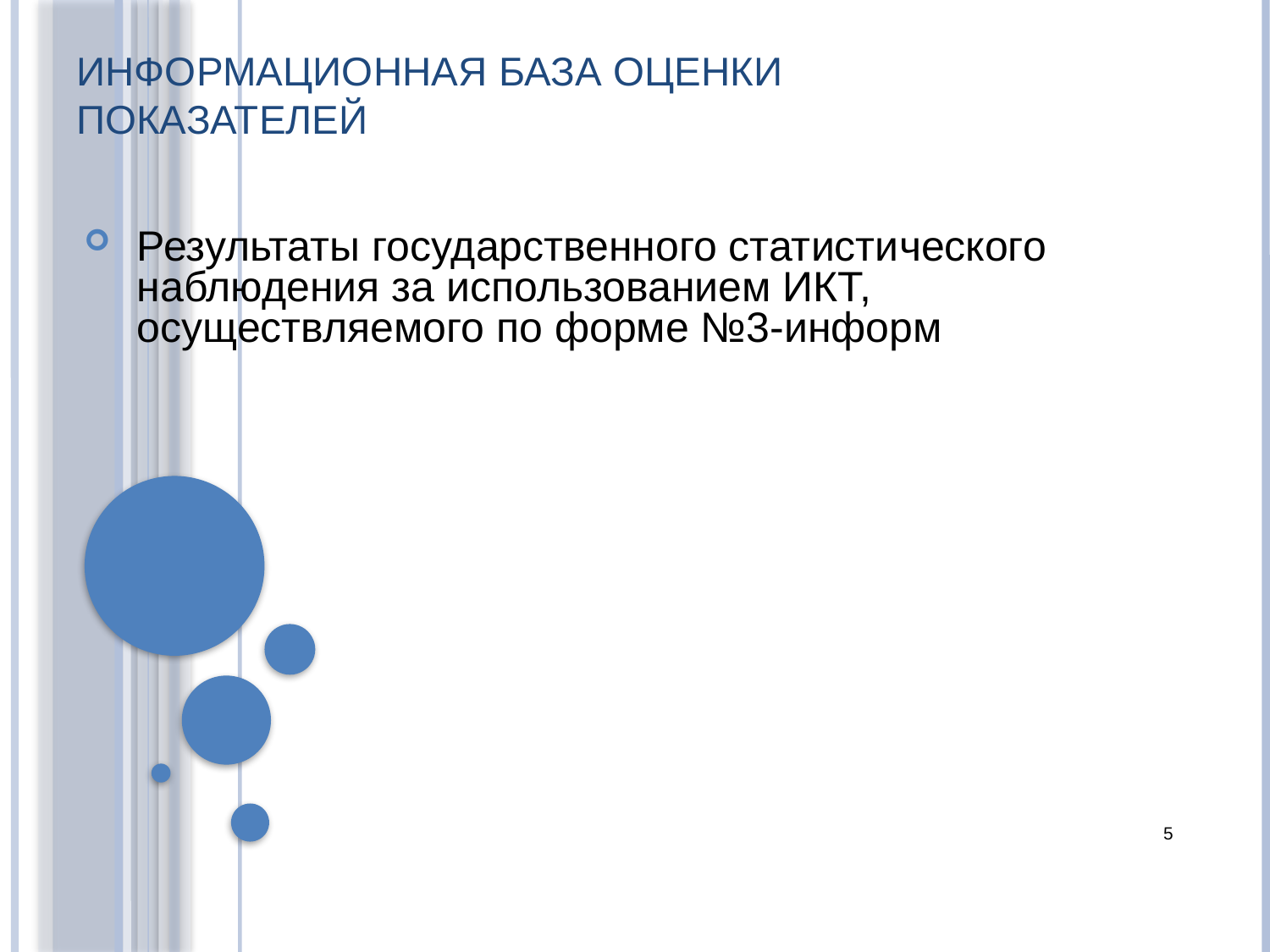

ИНФОРМАЦИОННАЯ БАЗА ОЦЕНКИ ПОКАЗАТЕЛЕЙ
Результаты государственного статистического наблюдения за использованием ИКТ, осуществляемого по форме №3-информ

5